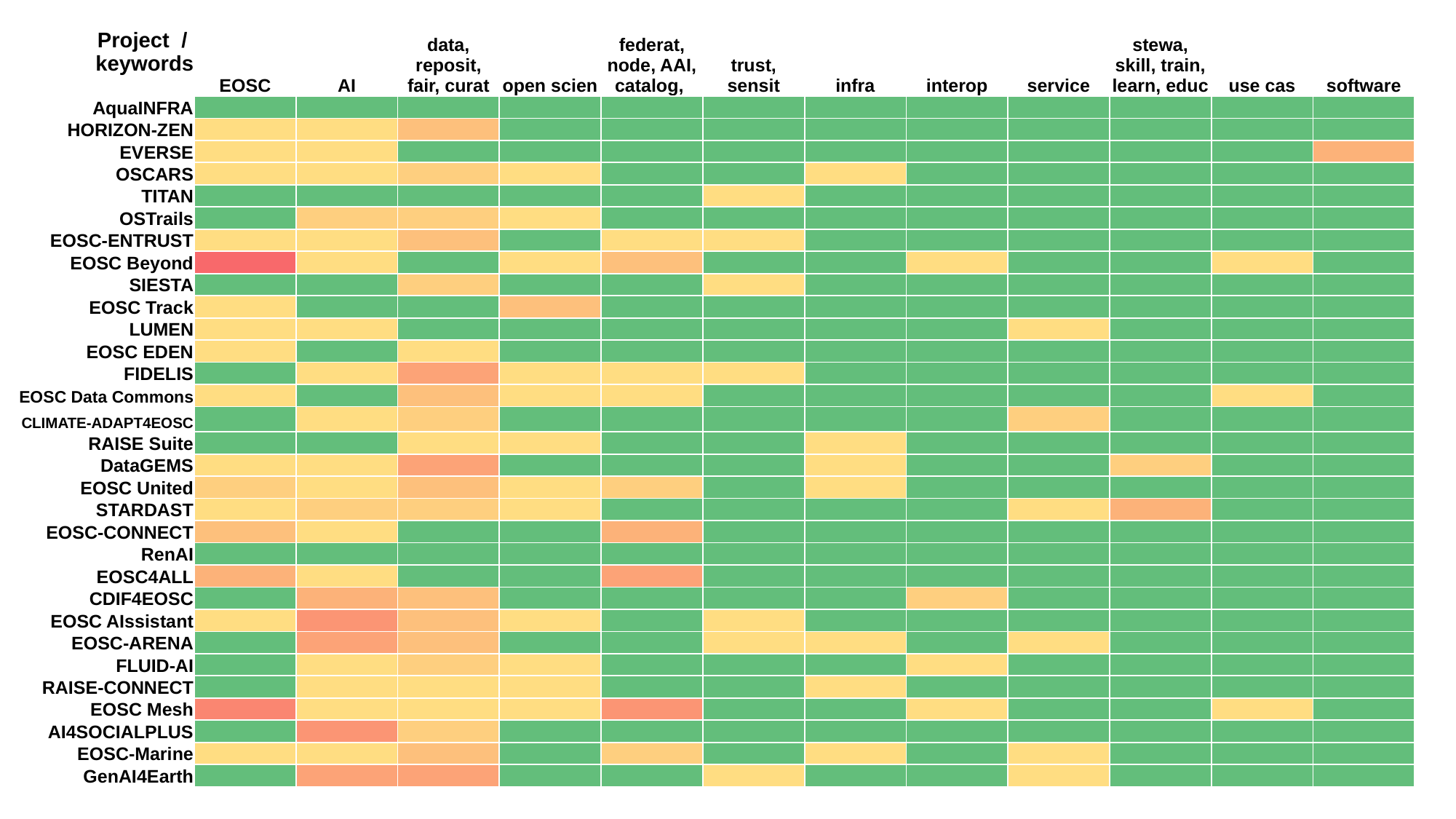

| Project / keywords | EOSC | AI | data, reposit, fair, curat | open scien | federat, node, AAI, catalog, | trust, sensit | infra | interop | service | stewa, skill, train, learn, educ | use cas | software |
| --- | --- | --- | --- | --- | --- | --- | --- | --- | --- | --- | --- | --- |
| AquaINFRA |  |  |  |  |  |  |  |  |  |  |  |  |
| HORIZON-ZEN |  |  |  |  |  |  |  |  |  |  |  |  |
| EVERSE |  |  |  |  |  |  |  |  |  |  |  |  |
| OSCARS |  |  |  |  |  |  |  |  |  |  |  |  |
| TITAN |  |  |  |  |  |  |  |  |  |  |  |  |
| OSTrails |  |  |  |  |  |  |  |  |  |  |  |  |
| EOSC-ENTRUST |  |  |  |  |  |  |  |  |  |  |  |  |
| EOSC Beyond |  |  |  |  |  |  |  |  |  |  |  |  |
| SIESTA |  |  |  |  |  |  |  |  |  |  |  |  |
| EOSC Track |  |  |  |  |  |  |  |  |  |  |  |  |
| LUMEN |  |  |  |  |  |  |  |  |  |  |  |  |
| EOSC EDEN |  |  |  |  |  |  |  |  |  |  |  |  |
| FIDELIS |  |  |  |  |  |  |  |  |  |  |  |  |
| EOSC Data Commons |  |  |  |  |  |  |  |  |  |  |  |  |
| CLIMATE-ADAPT4EOSC |  |  |  |  |  |  |  |  |  |  |  |  |
| RAISE Suite |  |  |  |  |  |  |  |  |  |  |  |  |
| DataGEMS |  |  |  |  |  |  |  |  |  |  |  |  |
| EOSC United |  |  |  |  |  |  |  |  |  |  |  |  |
| STARDAST |  |  |  |  |  |  |  |  |  |  |  |  |
| EOSC-CONNECT |  |  |  |  |  |  |  |  |  |  |  |  |
| RenAI |  |  |  |  |  |  |  |  |  |  |  |  |
| EOSC4ALL |  |  |  |  |  |  |  |  |  |  |  |  |
| CDIF4EOSC |  |  |  |  |  |  |  |  |  |  |  |  |
| EOSC AIssistant |  |  |  |  |  |  |  |  |  |  |  |  |
| EOSC-ARENA |  |  |  |  |  |  |  |  |  |  |  |  |
| FLUID-AI |  |  |  |  |  |  |  |  |  |  |  |  |
| RAISE-CONNECT |  |  |  |  |  |  |  |  |  |  |  |  |
| EOSC Mesh |  |  |  |  |  |  |  |  |  |  |  |  |
| AI4SOCIALPLUS |  |  |  |  |  |  |  |  |  |  |  |  |
| EOSC-Marine |  |  |  |  |  |  |  |  |  |  |  |  |
| GenAI4Earth |  |  |  |  |  |  |  |  |  |  |  |  |